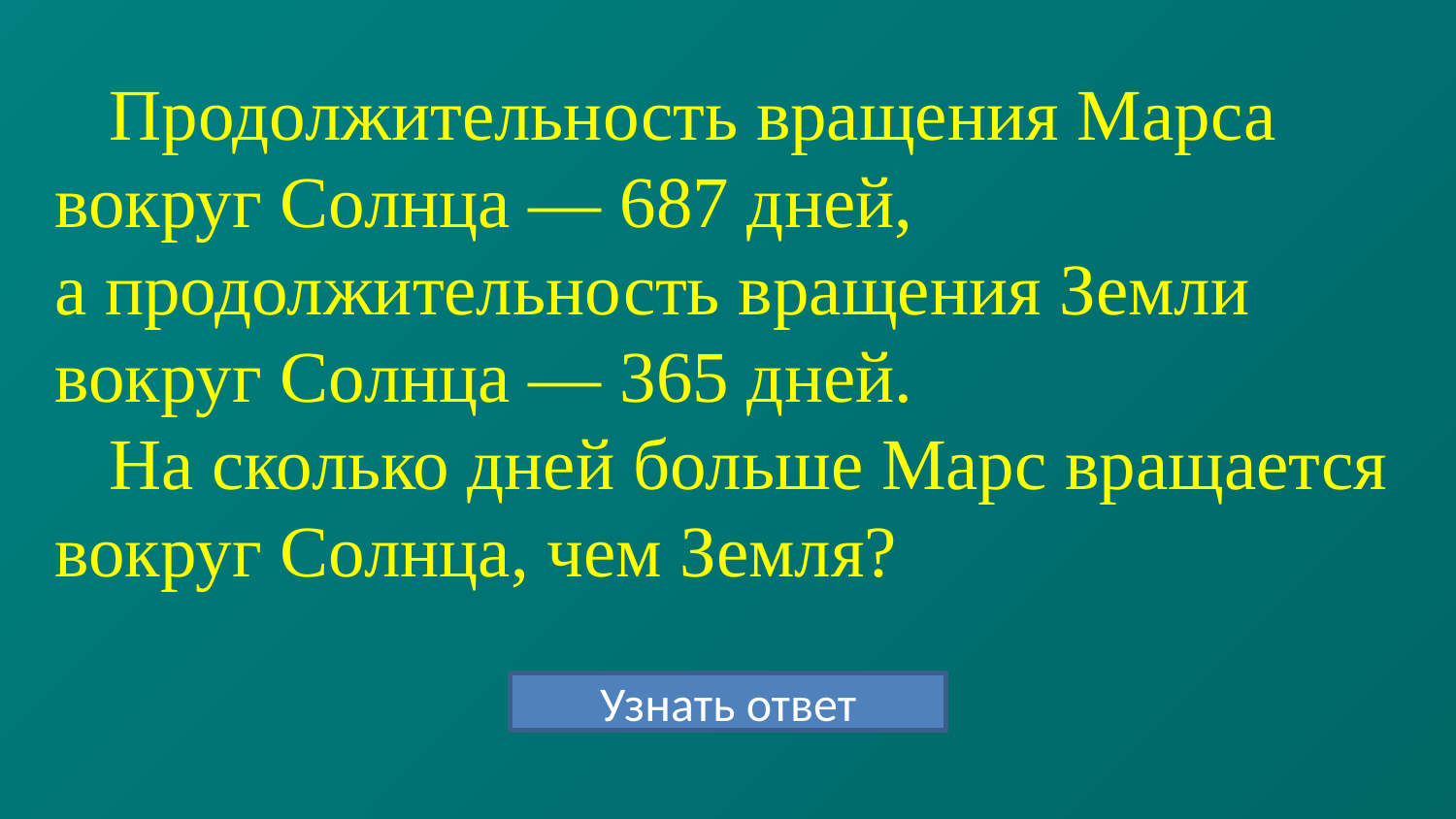

# Продолжительность вращения Марса вокруг Солнца — 687 дней, а продолжительность вращения Земли вокруг Солнца — 365 дней. На сколько дней больше Марс вращается вокруг Солнца, чем Земля?